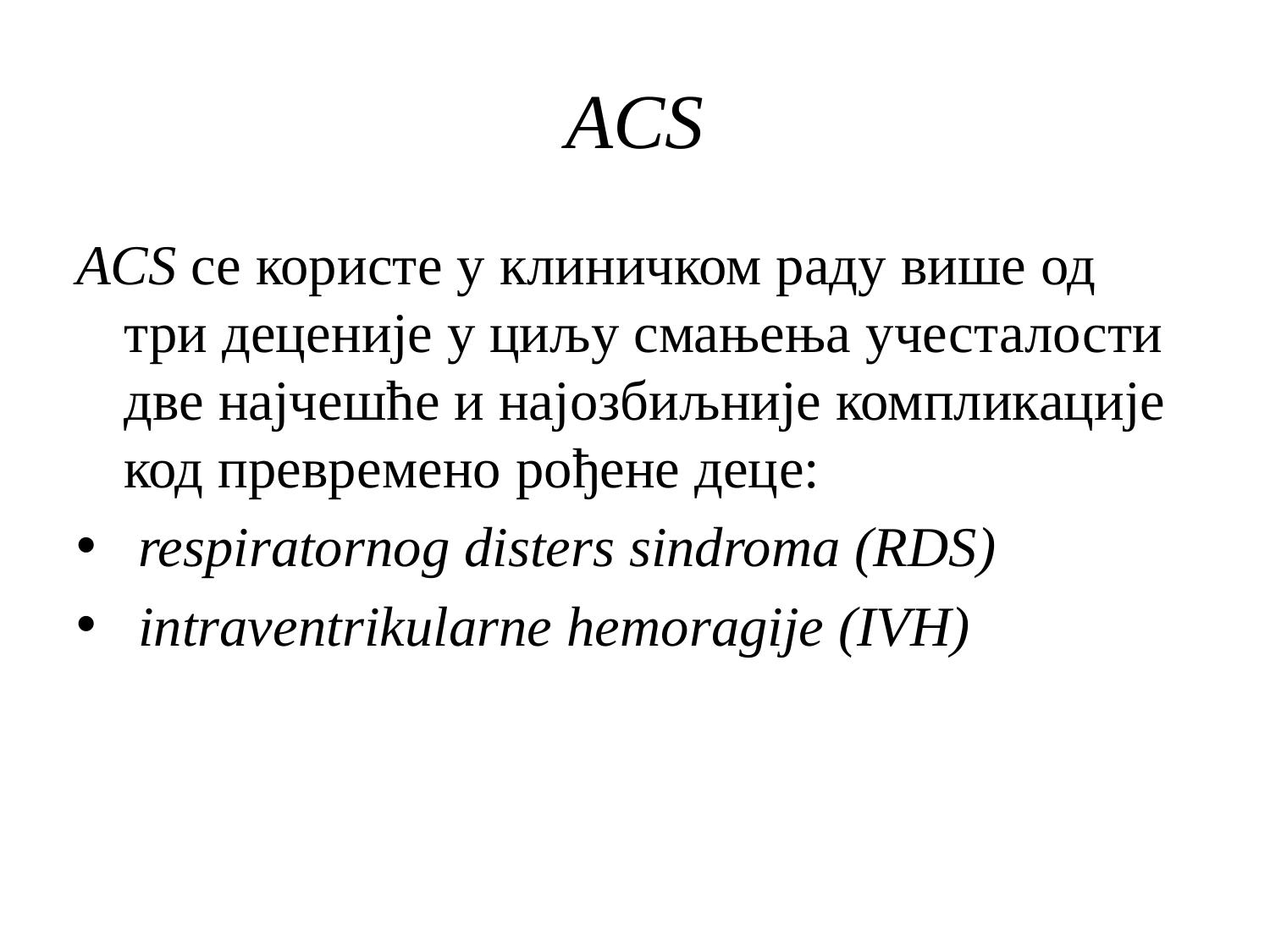

# ACS
ACS се користе у клиничком раду више од три децeније у циљу смањења учесталости две најчешћe и најозбиљније компликације код преврeмено рoђенe децe:
 respiratornog disters sindroma (RDS)
 intraventrikularne hemoragije (IVH)